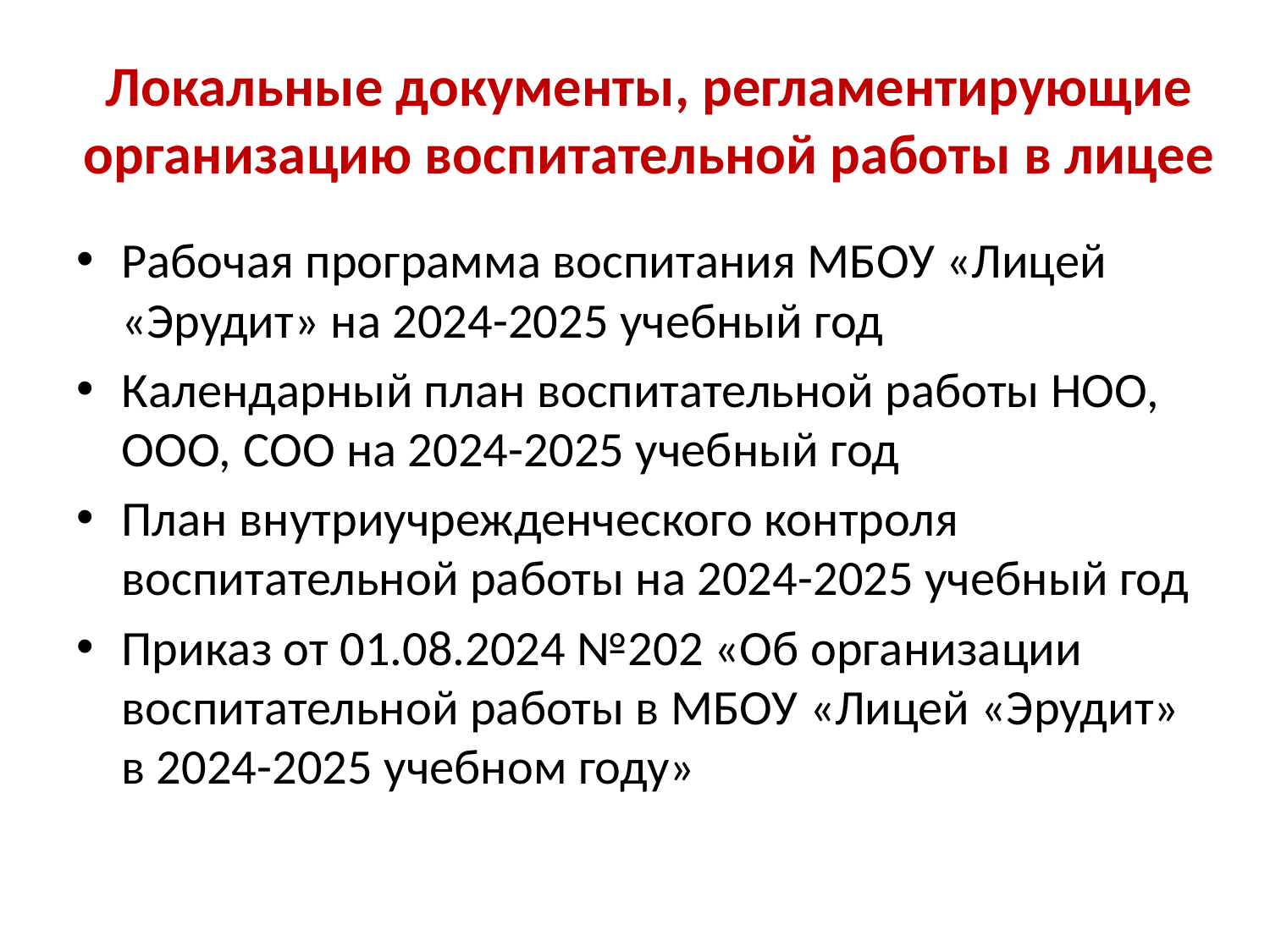

# Локальные документы, регламентирующие организацию воспитательной работы в лицее
Рабочая программа воспитания МБОУ «Лицей «Эрудит» на 2024-2025 учебный год
Календарный план воспитательной работы НОО, ООО, СОО на 2024-2025 учебный год
План внутриучрежденческого контроля воспитательной работы на 2024-2025 учебный год
Приказ от 01.08.2024 №202 «Об организации воспитательной работы в МБОУ «Лицей «Эрудит» в 2024-2025 учебном году»